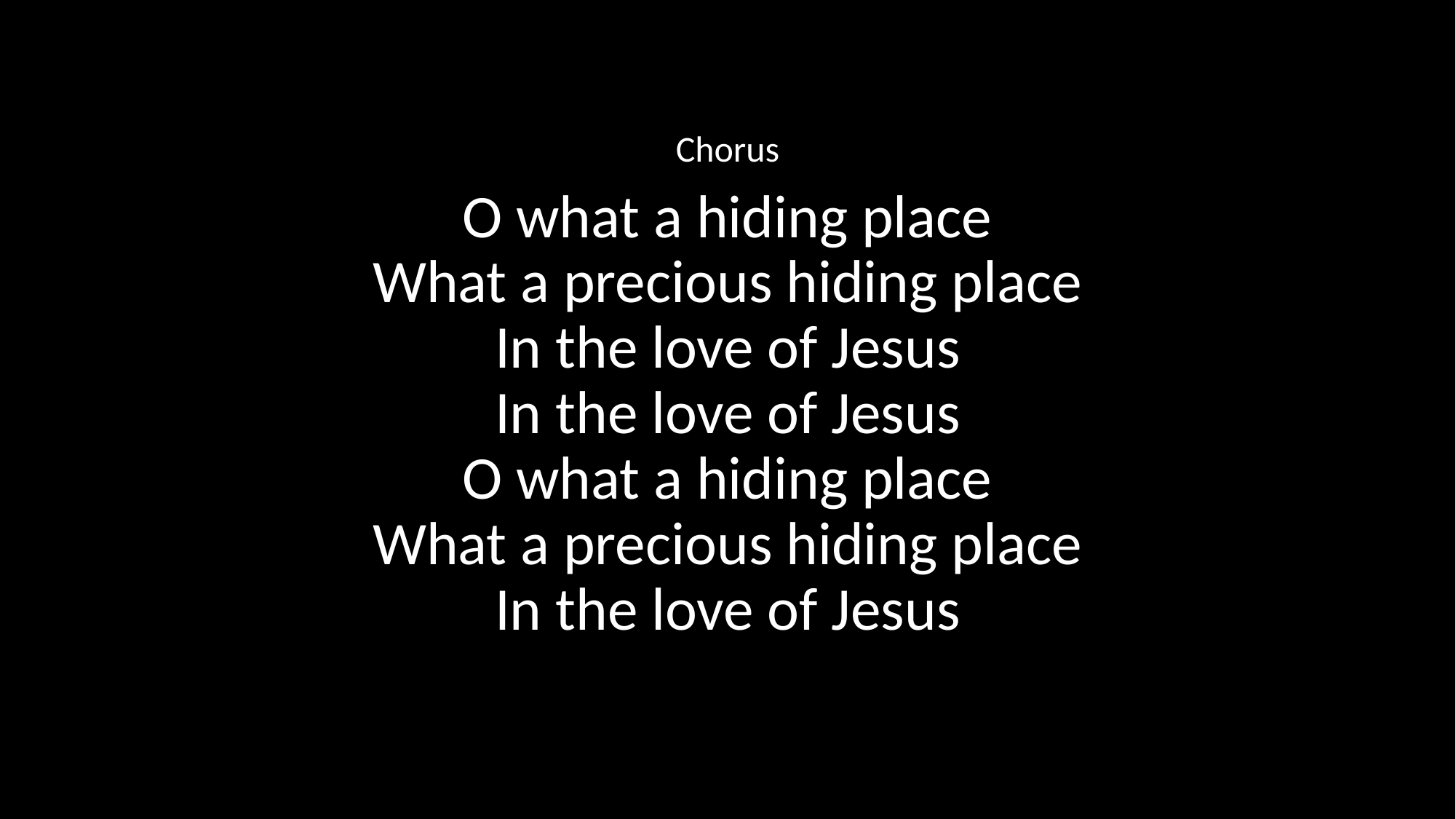

Chorus
O what a hiding place
What a precious hiding place
In the love of Jesus
In the love of Jesus
O what a hiding place
What a precious hiding place
In the love of Jesus